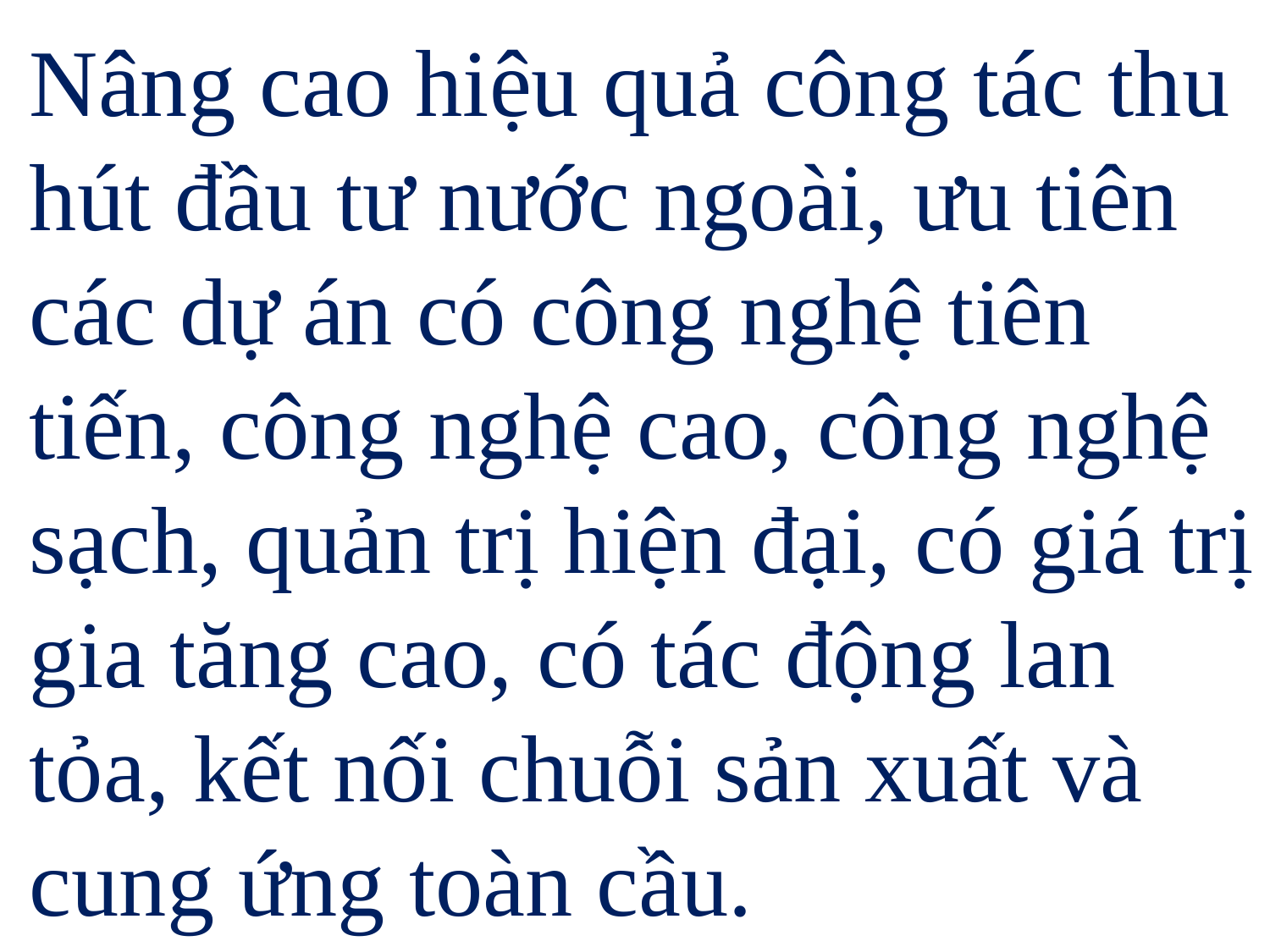

Nâng cao hiệu quả công tác thu hút đầu tư nước ngoài, ưu tiên các dự án có công nghệ tiên tiến, công nghệ cao, công nghệ sạch, quản trị hiện đại, có giá trị gia tăng cao, có tác động lan tỏa, kết nối chuỗi sản xuất và cung ứng toàn cầu.